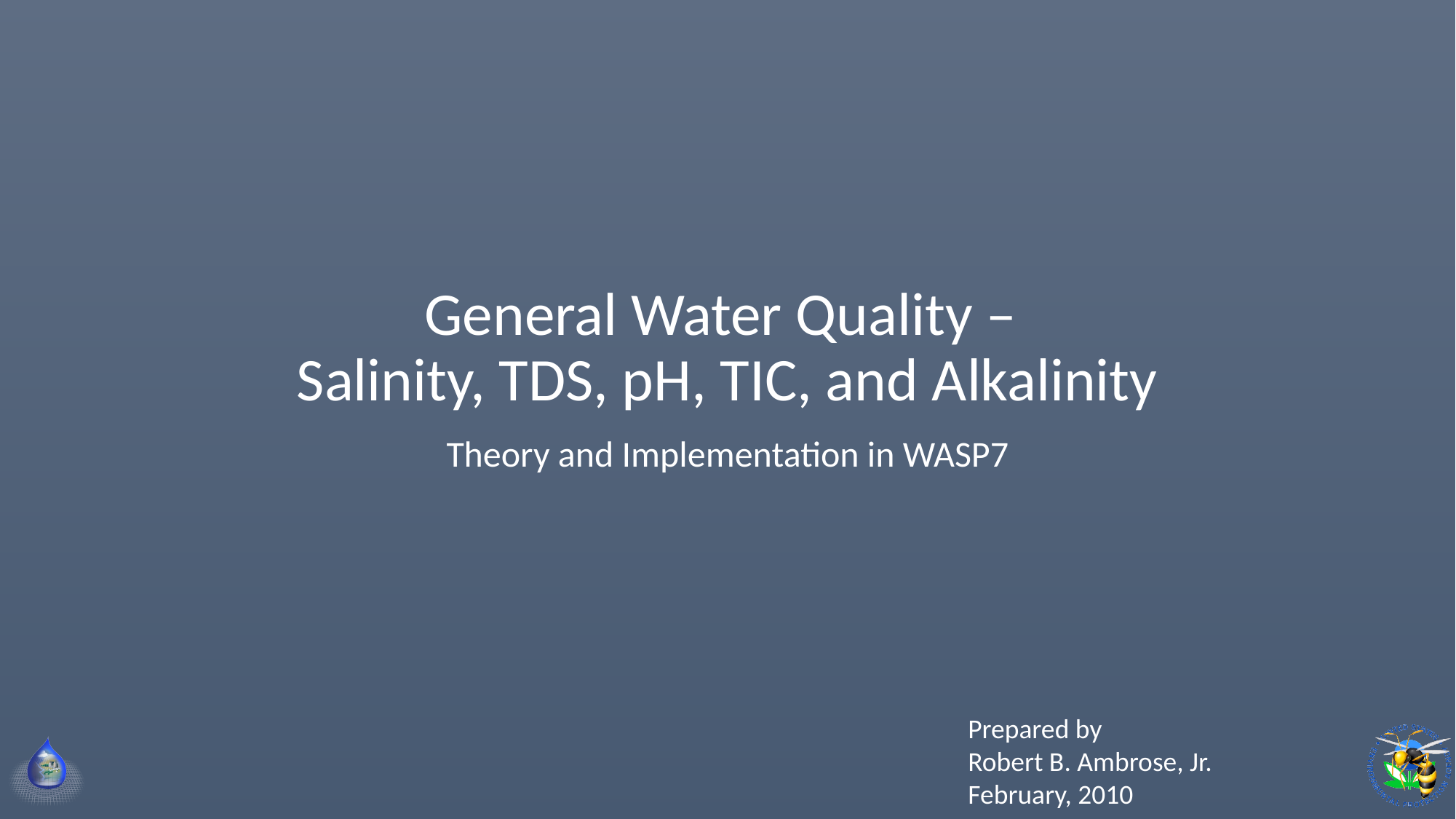

# General Water Quality – Salinity, TDS, pH, TIC, and Alkalinity
Theory and Implementation in WASP7
Prepared by
Robert B. Ambrose, Jr.
February, 2010